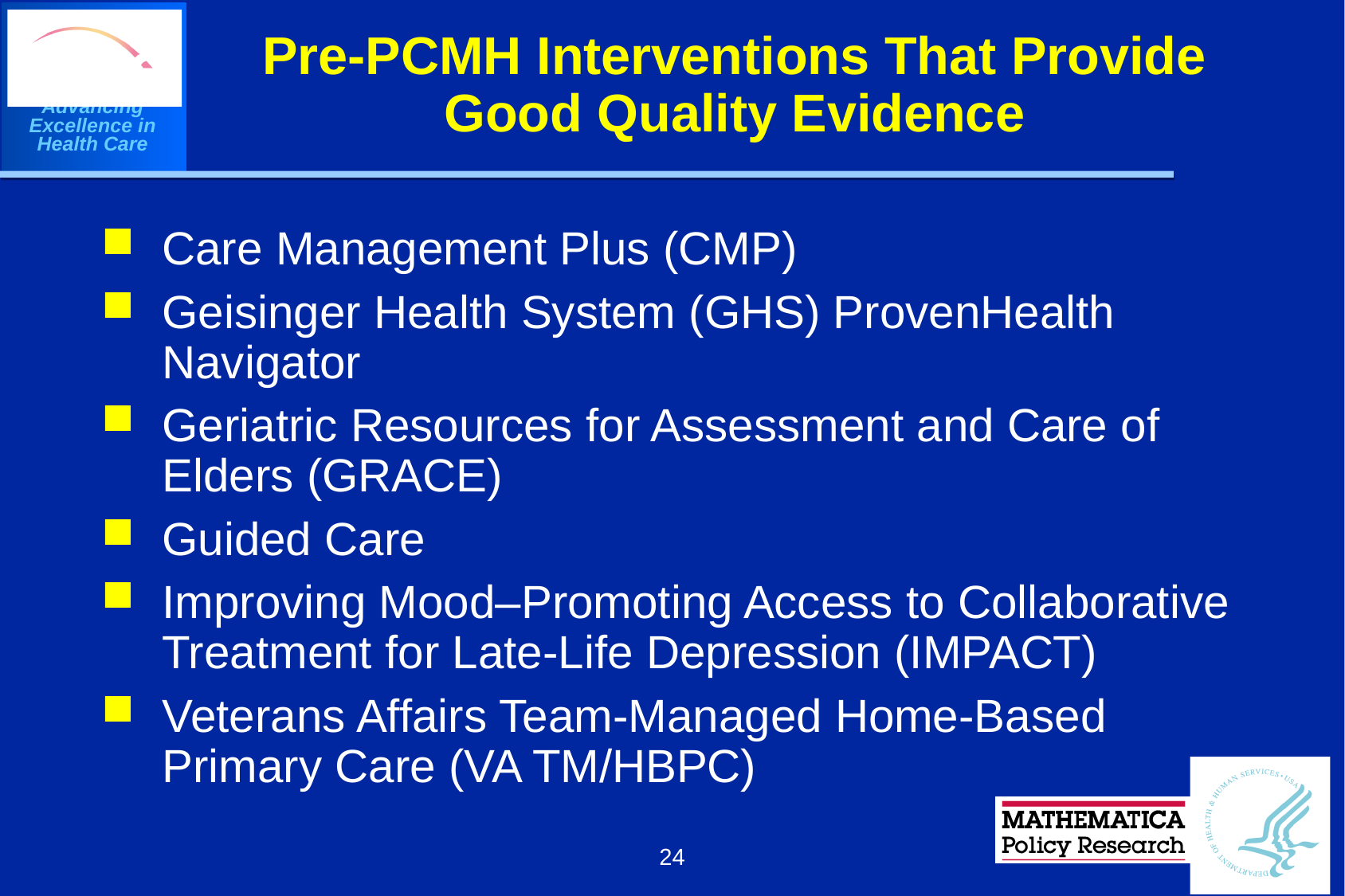

# Pre-PCMH Interventions That Provide Good Quality Evidence
Care Management Plus (CMP)
Geisinger Health System (GHS) ProvenHealth Navigator
Geriatric Resources for Assessment and Care of Elders (GRACE)
Guided Care
Improving Mood–Promoting Access to Collaborative Treatment for Late-Life Depression (IMPACT)
Veterans Affairs Team-Managed Home-Based Primary Care (VA TM/HBPC)
24